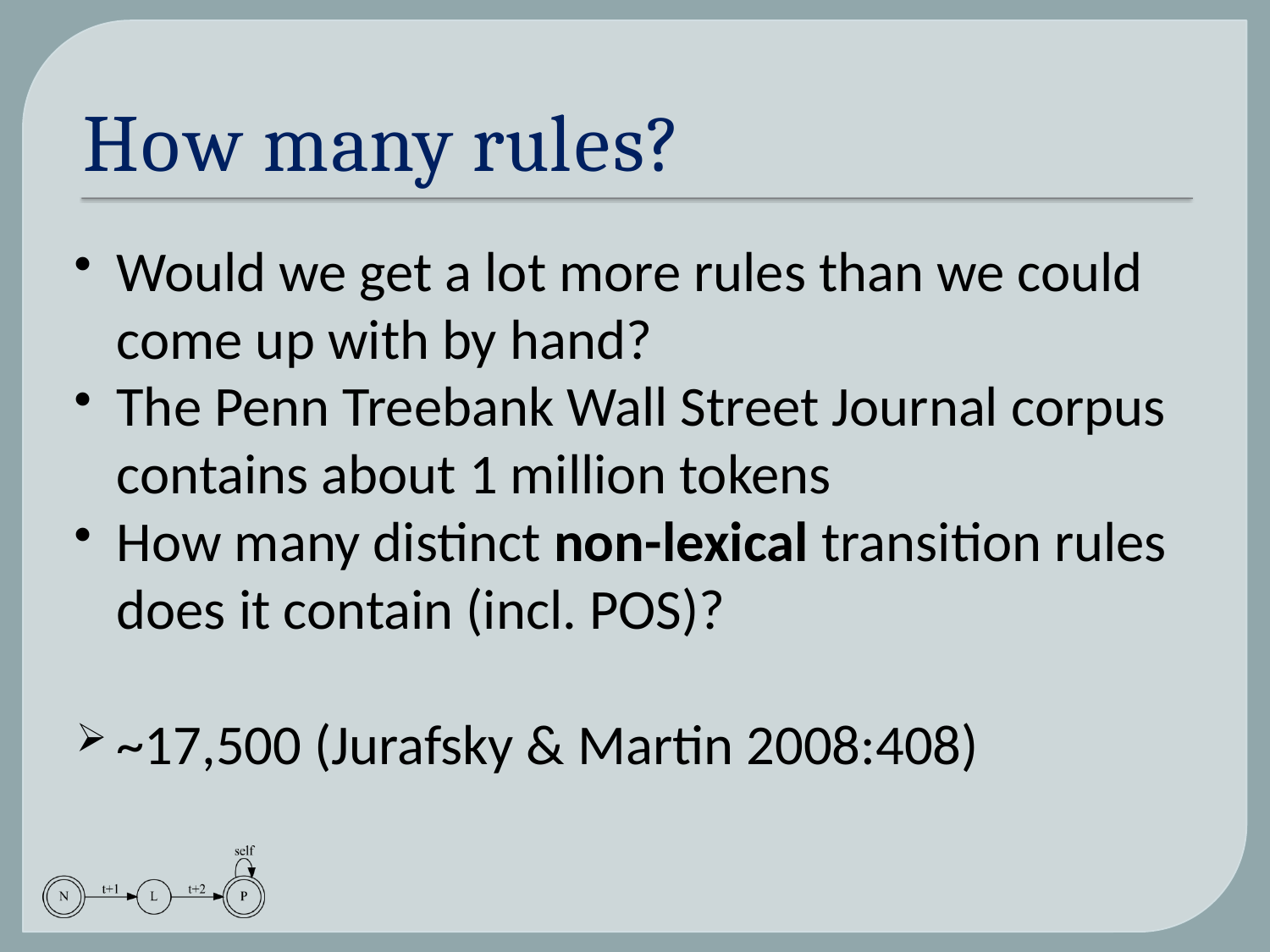

# How many rules?
Would we get a lot more rules than we could come up with by hand?
The Penn Treebank Wall Street Journal corpus contains about 1 million tokens
How many distinct non-lexical transition rules does it contain (incl. POS)?

~17,500 (Jurafsky & Martin 2008:408)